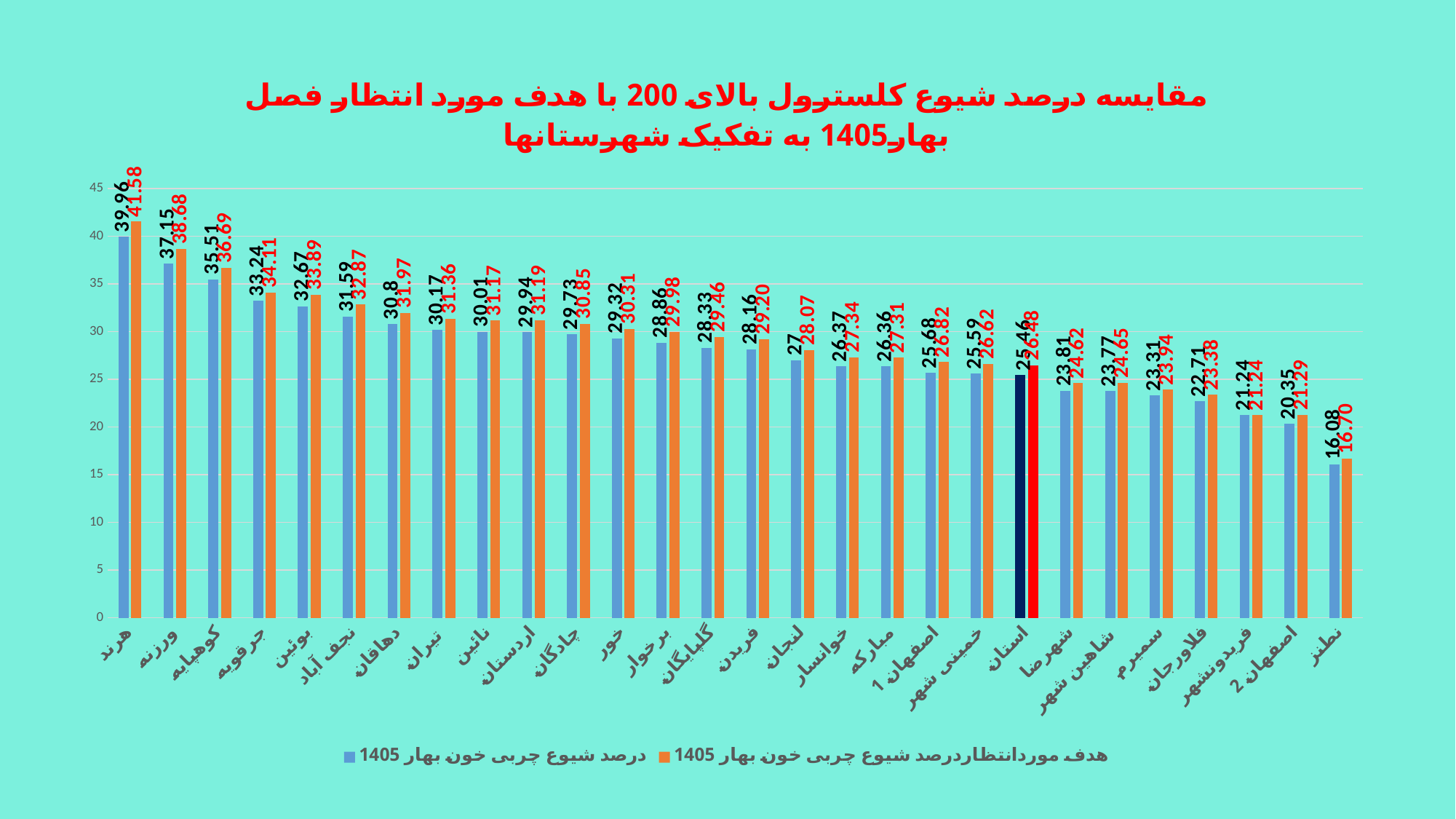

### Chart: مقایسه درصد شیوع کلسترول بالای 200 با هدف مورد انتظار فصل بهار1405 به تفکیک شهرستانها

| Category | درصد شیوع چربی خون بهار 1405 | هدف موردانتظاردرصد شیوع چربی خون بهار 1405 |
|---|---|---|
| هرند | 39.96 | 41.575275 |
| ورزنه | 37.15 | 38.684174999999996 |
| کوهپایه | 35.51 | 36.693925 |
| جرقویه | 33.24 | 34.1066 |
| بوئین | 32.67 | 33.886625 |
| نجف آباد | 31.59 | 32.87055 |
| دهاقان | 30.8 | 31.9697 |
| تیران  | 30.17 | 31.36215 |
| نائین | 30.01 | 31.1736 |
| اردستان | 29.94 | 31.19455 |
| چادگان | 29.73 | 30.848875 |
| خور | 29.32 | 30.31465 |
| برخوار | 28.86 | 29.97945 |
| گلپایگان | 28.33 | 29.4557 |
| فریدن | 28.16 | 29.2043 |
| لنجان | 27.0 | 28.073 |
| خوانسار | 26.37 | 27.339750000000002 |
| مبارکه | 26.36 | 27.308325 |
| اصفهان 1 | 25.68 | 26.816000000000003 |
| خمینی شهر | 25.59 | 26.616975 |
| استان | 25.46 | 26.480800000000002 |
| شهرضا | 23.81 | 24.61625 |
| شاهین شهر  | 23.77 | 24.647675 |
| سمیرم | 23.31 | 23.935375 |
| فلاورجان | 22.71 | 23.380200000000002 |
| فریدونشهر | 21.24 | 21.2433 |
| اصفهان 2 | 20.35 | 21.2852 |
| نطنز | 16.08 | 16.69715 |